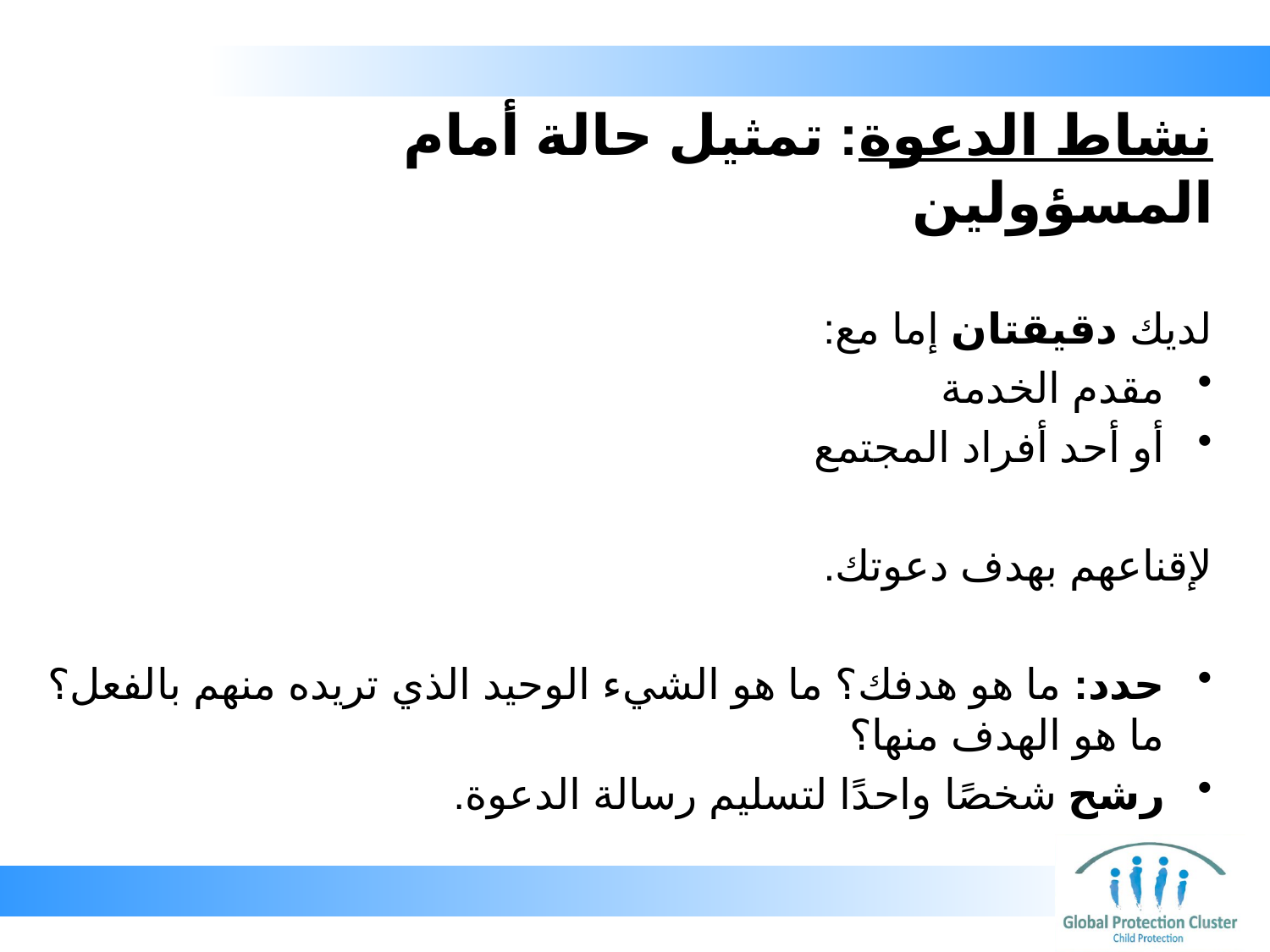

# نشاط الدعوة: تمثيل حالة أمام المسؤولين

لديك دقيقتان إما مع:
مقدم الخدمة
أو أحد أفراد المجتمع

لإقناعهم بهدف دعوتك.

حدد: ما هو هدفك؟ ما هو الشيء الوحيد الذي تريده منهم بالفعل؟ ما هو الهدف منها؟
رشح شخصًا واحدًا لتسليم رسالة الدعوة.